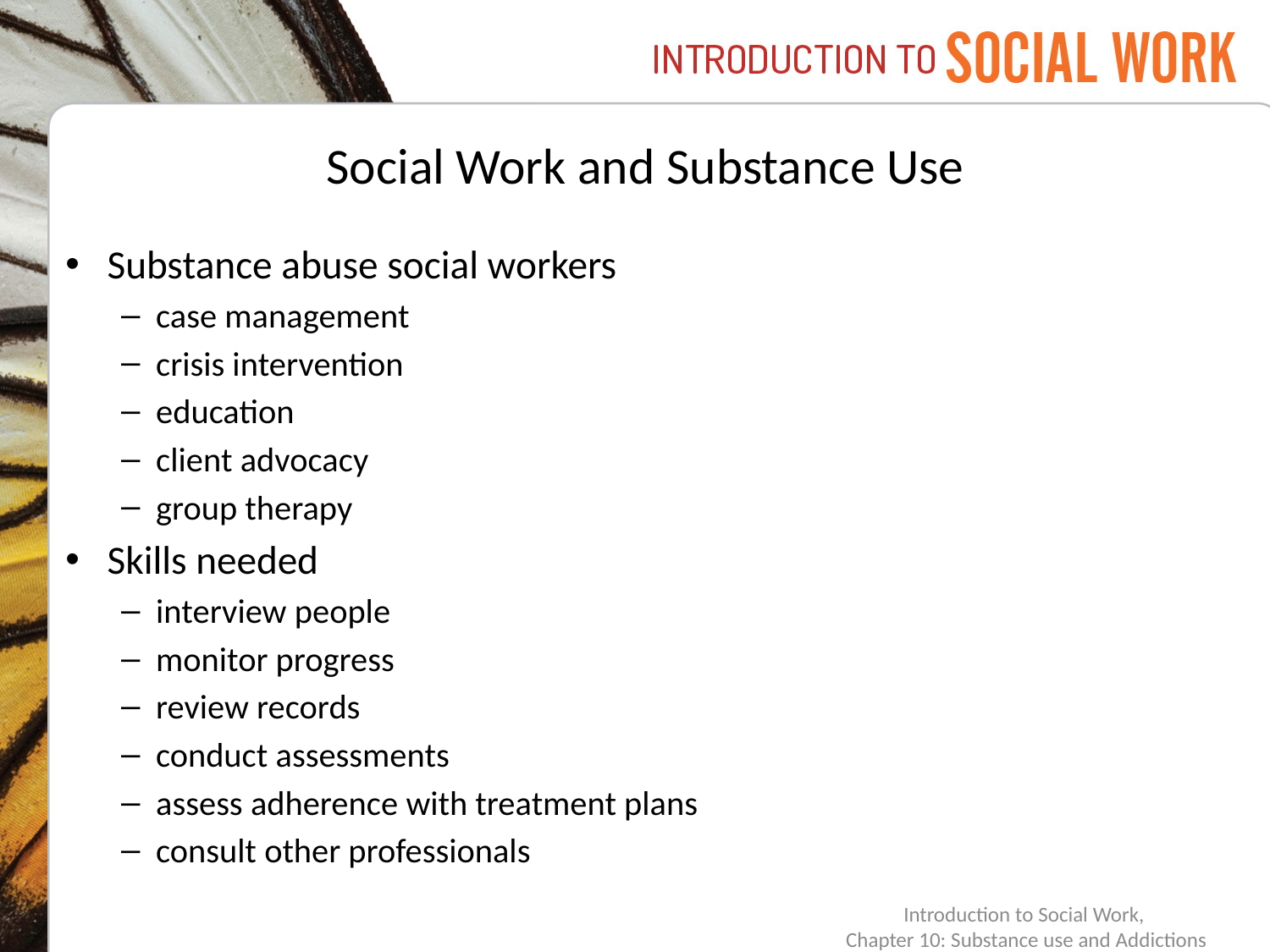

# Social Work and Substance Use
Substance abuse social workers
case management
crisis intervention
education
client advocacy
group therapy
Skills needed
interview people
monitor progress
review records
conduct assessments
assess adherence with treatment plans
consult other professionals

Introduction to Social Work,
Chapter 10: Substance use and Addictions